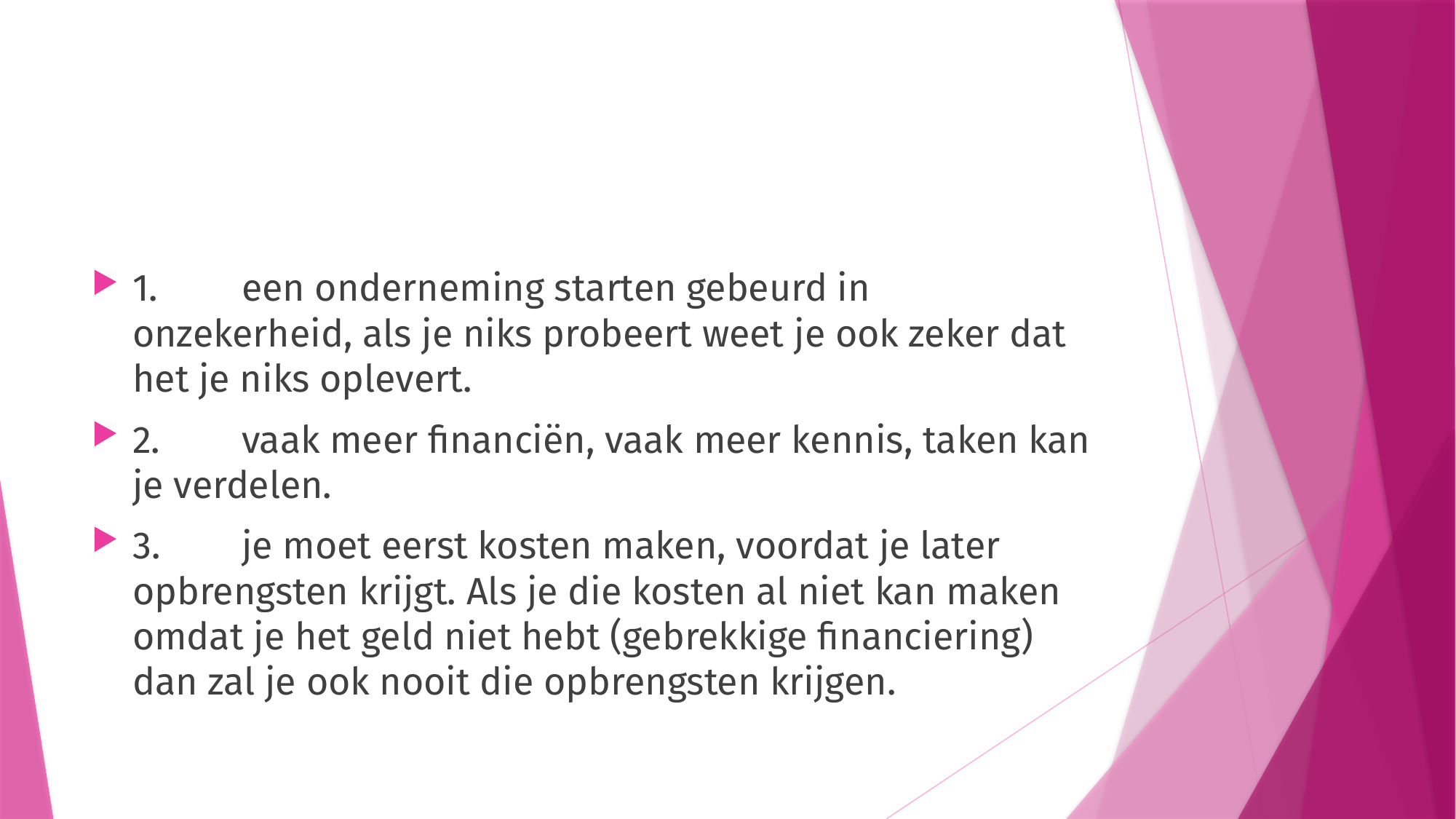

#
1.	een onderneming starten gebeurd in onzekerheid, als je niks probeert weet je ook zeker dat het je niks oplevert.
2.	vaak meer financiën, vaak meer kennis, taken kan je verdelen.
3. 	je moet eerst kosten maken, voordat je later opbrengsten krijgt. Als je die kosten al niet kan maken omdat je het geld niet hebt (gebrekkige financiering) dan zal je ook nooit die opbrengsten krijgen.